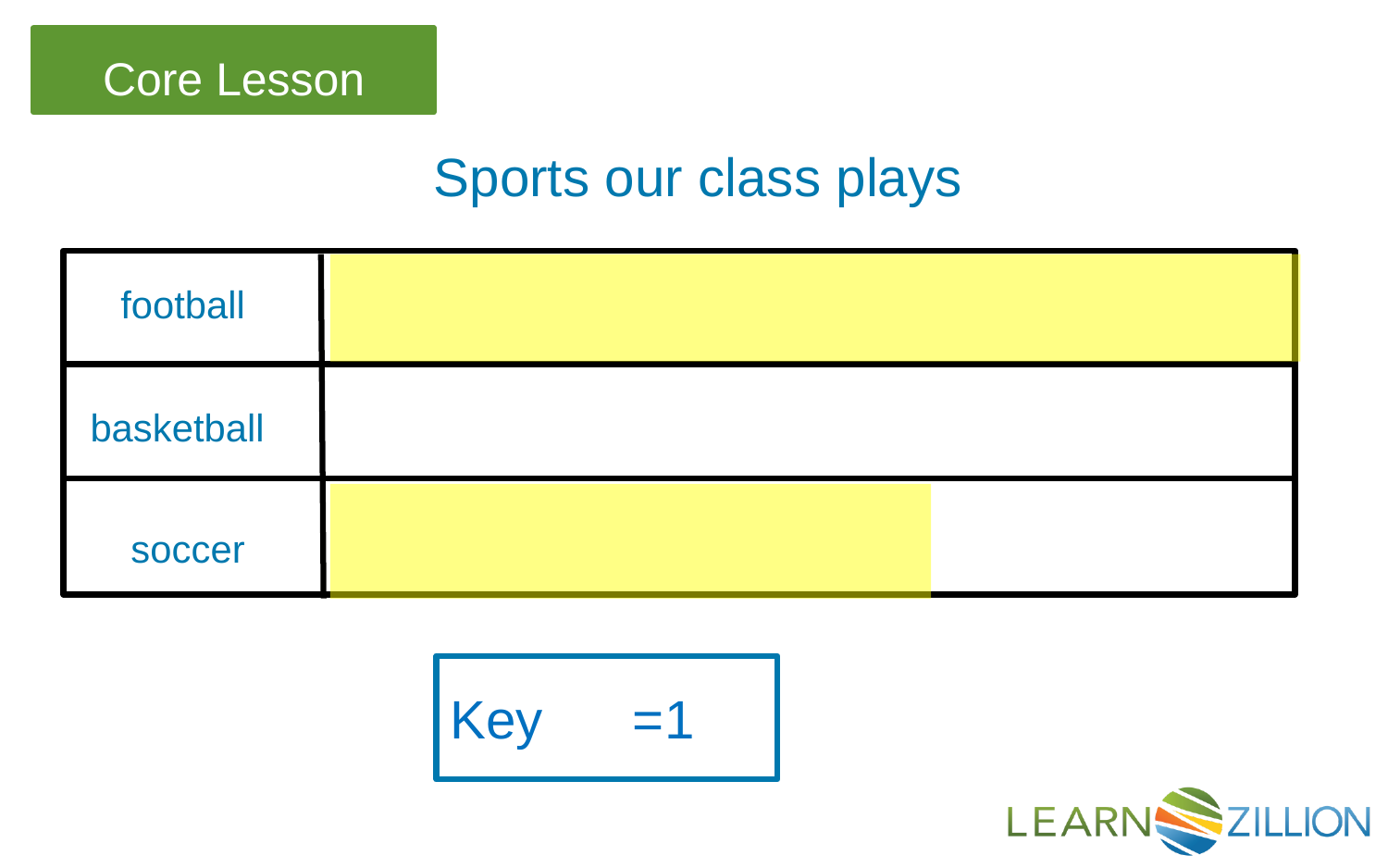

Sports our class plays

football
basketball

soccer

Key      =1